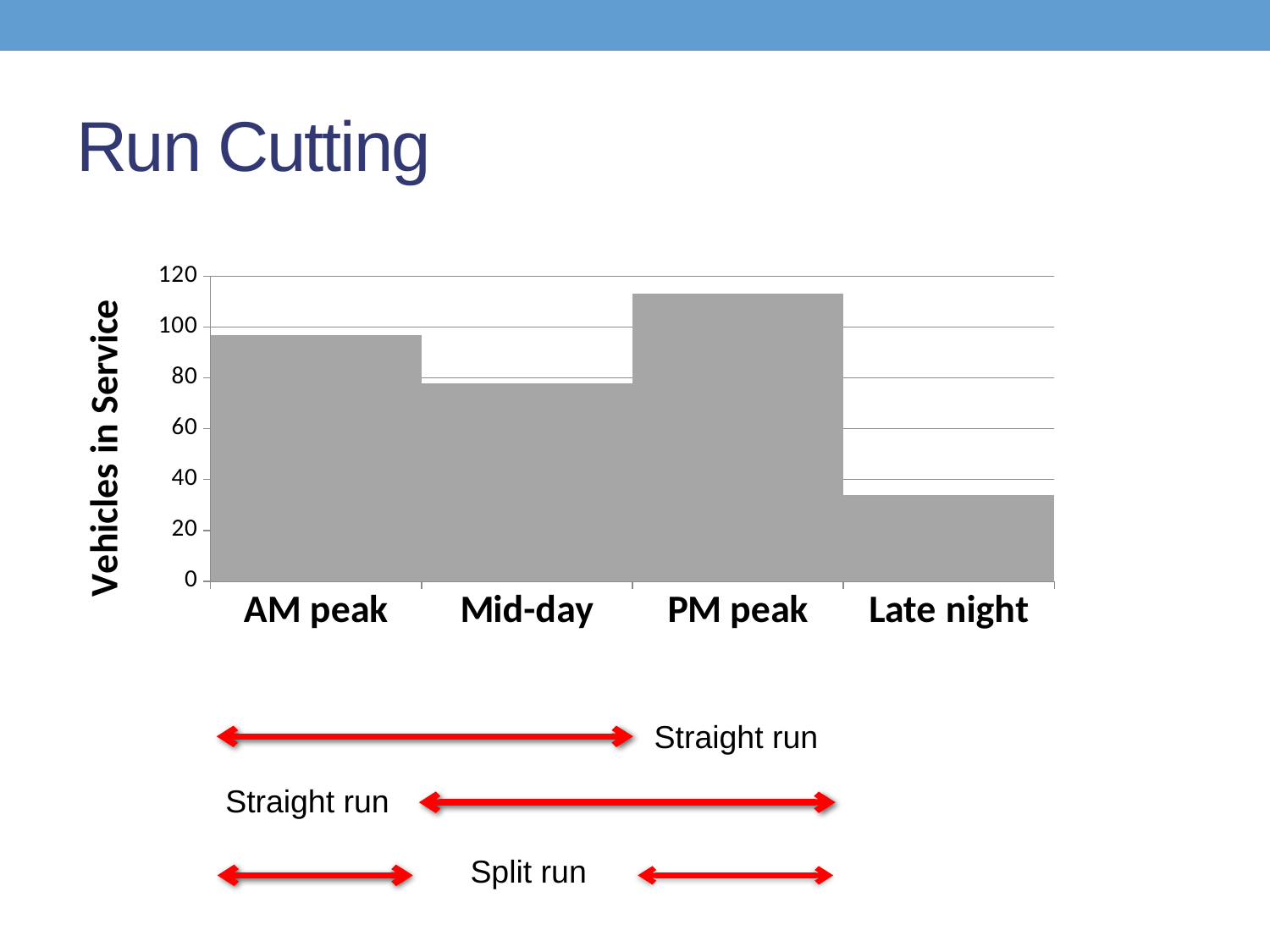

# Run Cutting

### Chart

| Category | Vehicles in Service |
|---|---|
| AM peak | 97.0 |
| Mid-day | 78.0 |
| PM peak | 113.0 |
| Late night | 34.0 |
Straight run
Straight run
Split run